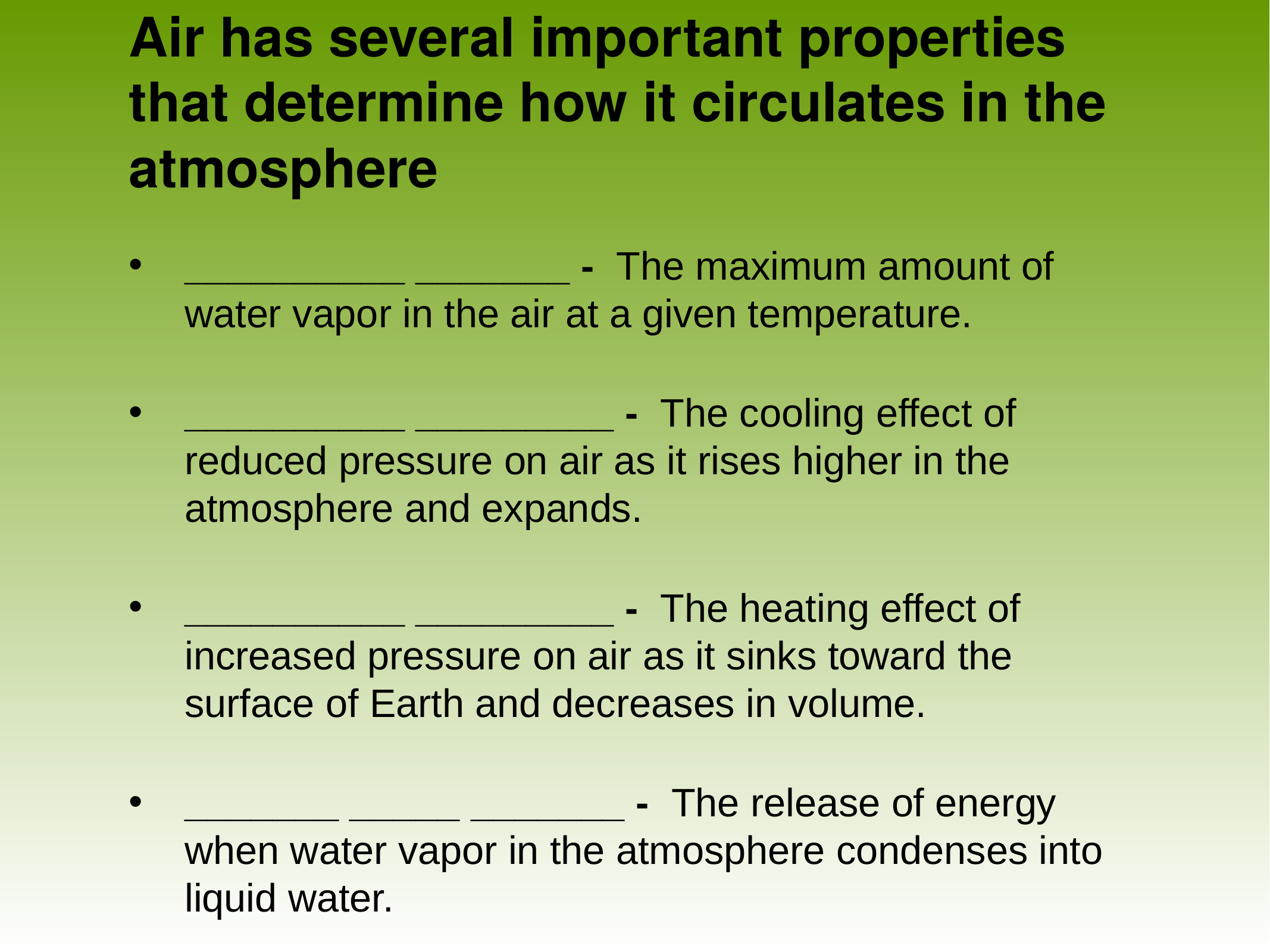

# Air has several important properties that determine how it circulates in the atmosphere
__________ _______ -  The maximum amount of water vapor in the air at a given temperature.
__________ _________ -  The cooling effect of reduced pressure on air as it rises higher in the atmosphere and expands.
__________ _________ -  The heating effect of increased pressure on air as it sinks toward the surface of Earth and decreases in volume.
_______ _____ _______ -  The release of energy when water vapor in the atmosphere condenses into liquid water.